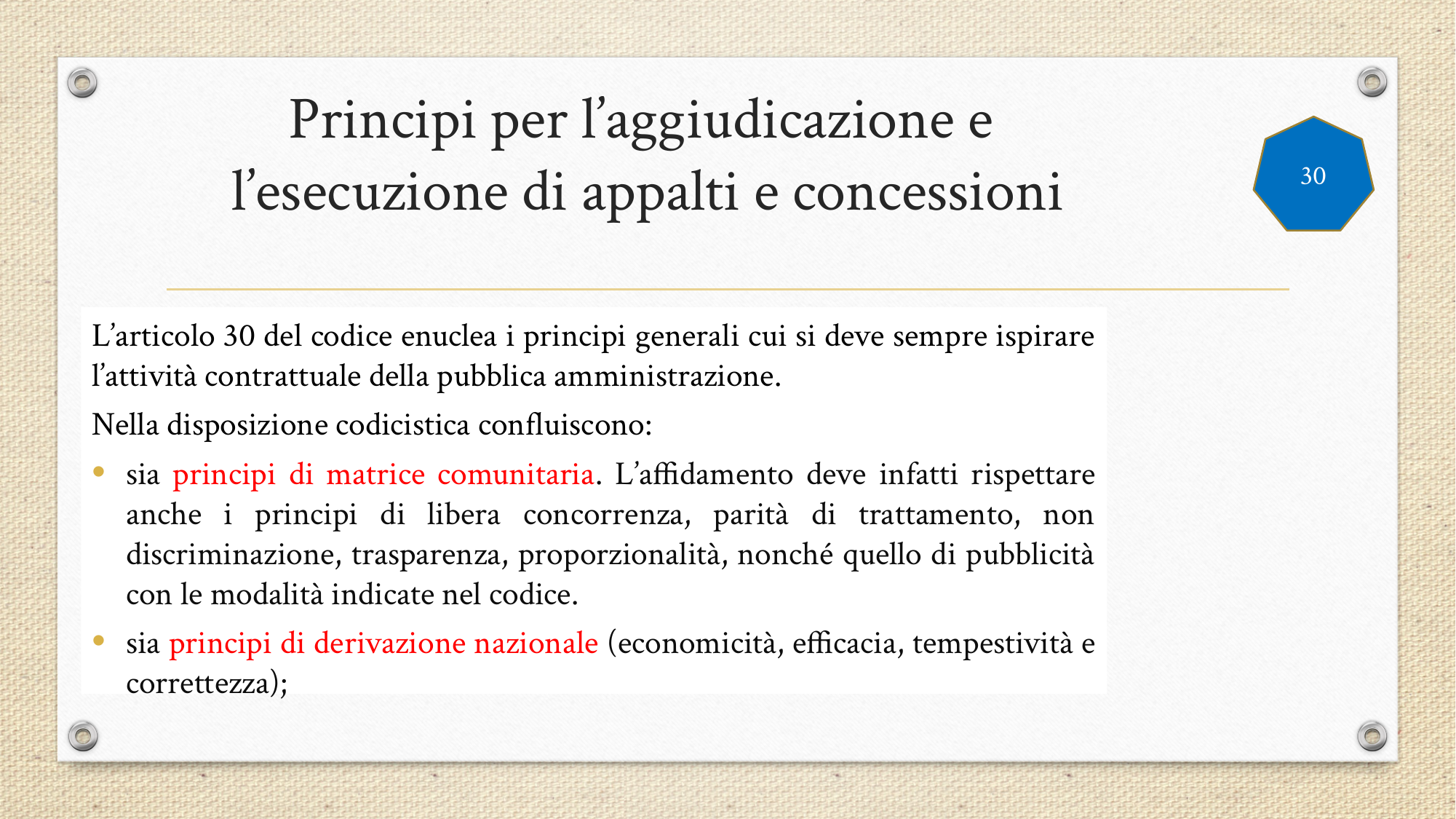

# Principi per l’aggiudicazione e l’esecuzione di appalti e concessioni
30
L’articolo 30 del codice enuclea i principi generali cui si deve sempre ispirare l’attività contrattuale della pubblica amministrazione.
Nella disposizione codicistica confluiscono:
sia principi di matrice comunitaria. L’affidamento deve infatti rispettare anche i principi di libera concorrenza, parità di trattamento, non discriminazione, trasparenza, proporzionalità, nonché quello di pubblicità con le modalità indicate nel codice.
sia principi di derivazione nazionale (economicità, efficacia, tempestività e correttezza);